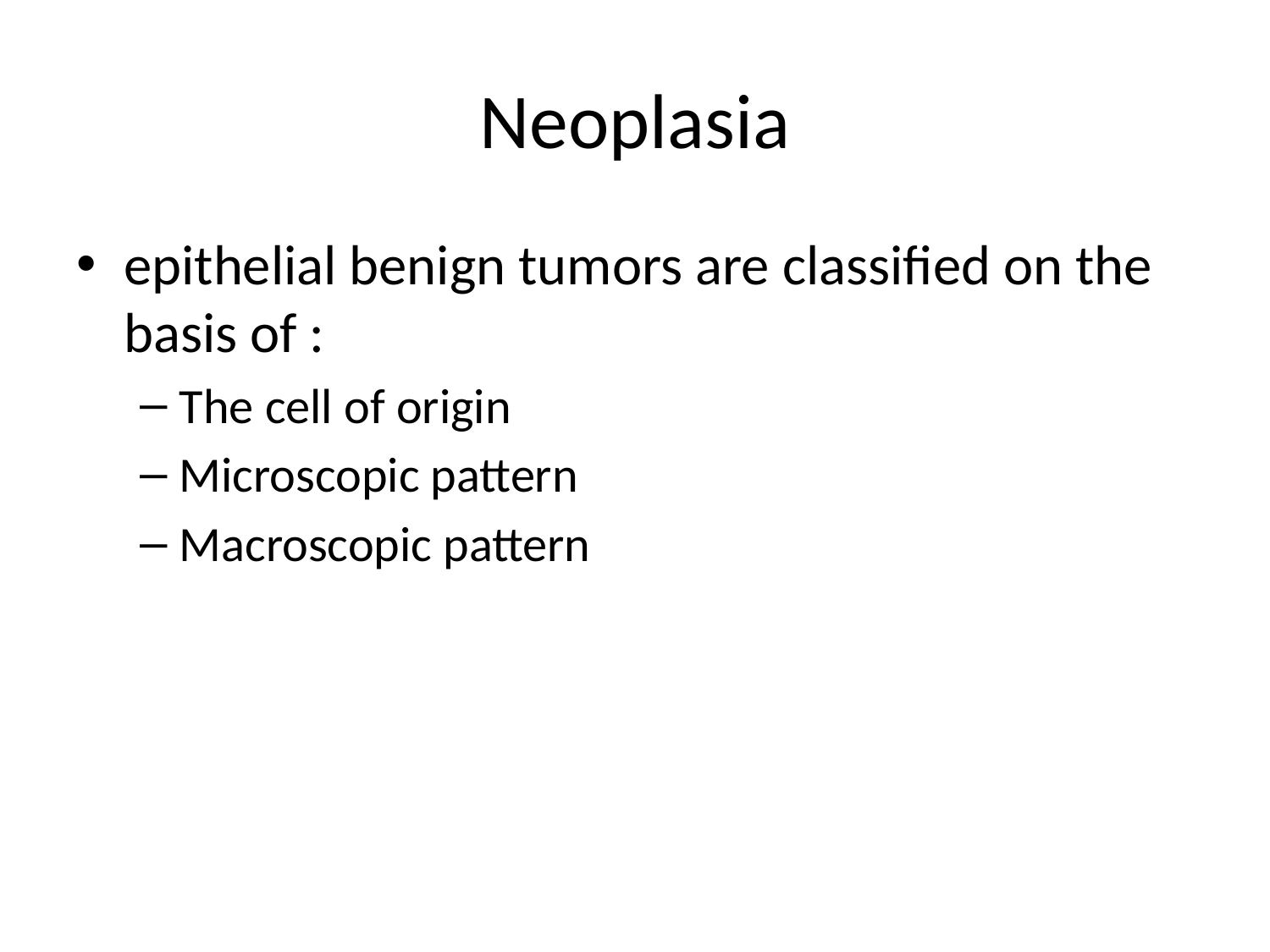

# Neoplasia
epithelial benign tumors are classified on the basis of :
The cell of origin
Microscopic pattern
Macroscopic pattern